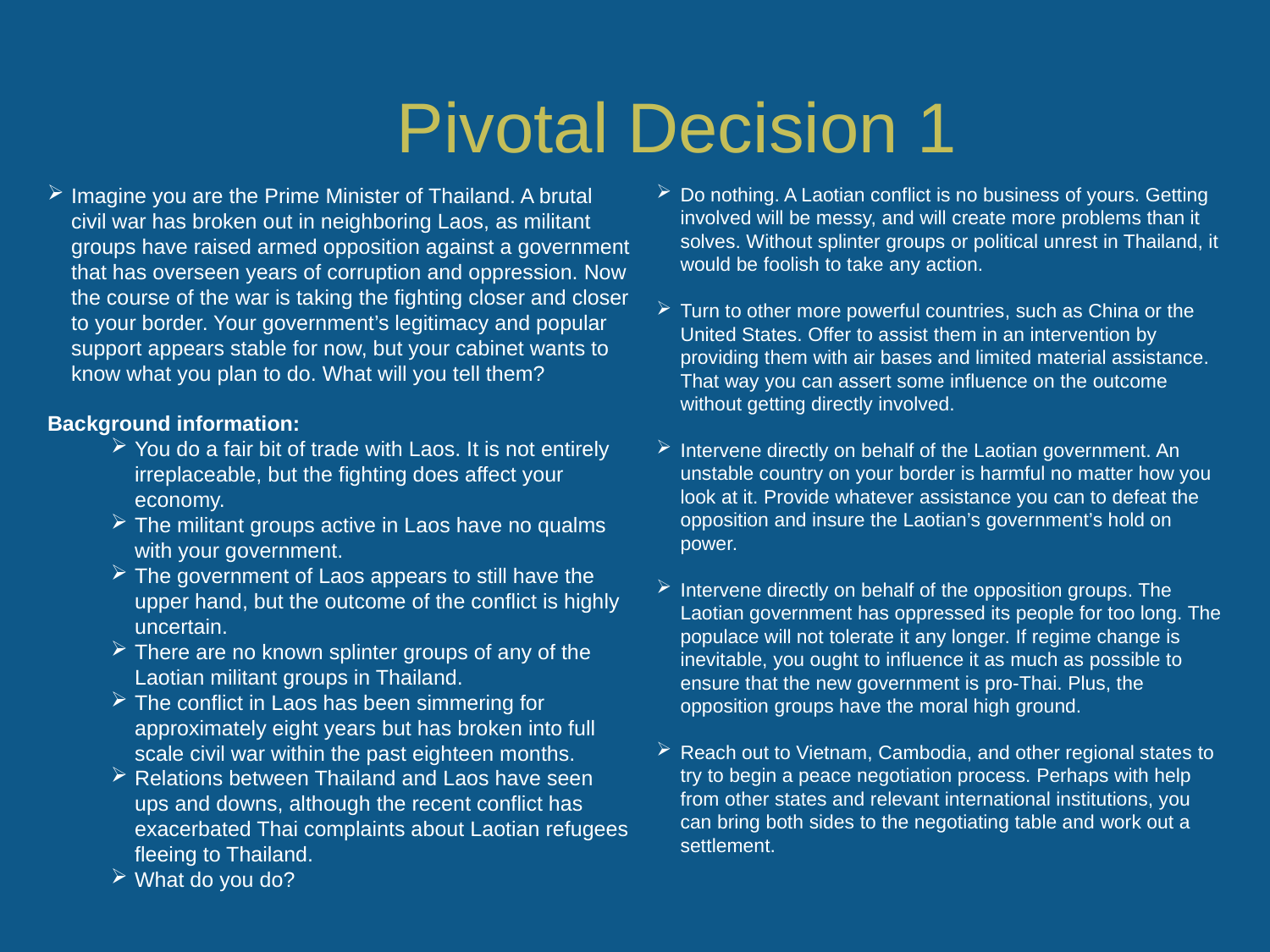

Imagine you are the Prime Minister of Thailand. A brutal civil war has broken out in neighboring Laos, as militant groups have raised armed opposition against a government that has overseen years of corruption and oppression. Now the course of the war is taking the fighting closer and closer to your border. Your government’s legitimacy and popular support appears stable for now, but your cabinet wants to know what you plan to do. What will you tell them?

Background information:
You do a fair bit of trade with Laos. It is not entirely irreplaceable, but the fighting does affect your economy.
The militant groups active in Laos have no qualms with your government.
The government of Laos appears to still have the upper hand, but the outcome of the conflict is highly uncertain.
There are no known splinter groups of any of the Laotian militant groups in Thailand.
The conflict in Laos has been simmering for approximately eight years but has broken into full scale civil war within the past eighteen months.
Relations between Thailand and Laos have seen ups and downs, although the recent conflict has exacerbated Thai complaints about Laotian refugees fleeing to Thailand.
What do you do?
Do nothing. A Laotian conflict is no business of yours. Getting involved will be messy, and will create more problems than it solves. Without splinter groups or political unrest in Thailand, it would be foolish to take any action.

Turn to other more powerful countries, such as China or the United States. Offer to assist them in an intervention by providing them with air bases and limited material assistance. That way you can assert some influence on the outcome without getting directly involved.

Intervene directly on behalf of the Laotian government. An unstable country on your border is harmful no matter how you look at it. Provide whatever assistance you can to defeat the opposition and insure the Laotian’s government’s hold on power.

Intervene directly on behalf of the opposition groups. The Laotian government has oppressed its people for too long. The populace will not tolerate it any longer. If regime change is inevitable, you ought to influence it as much as possible to ensure that the new government is pro-Thai. Plus, the opposition groups have the moral high ground.

Reach out to Vietnam, Cambodia, and other regional states to try to begin a peace negotiation process. Perhaps with help from other states and relevant international institutions, you can bring both sides to the negotiating table and work out a settlement.